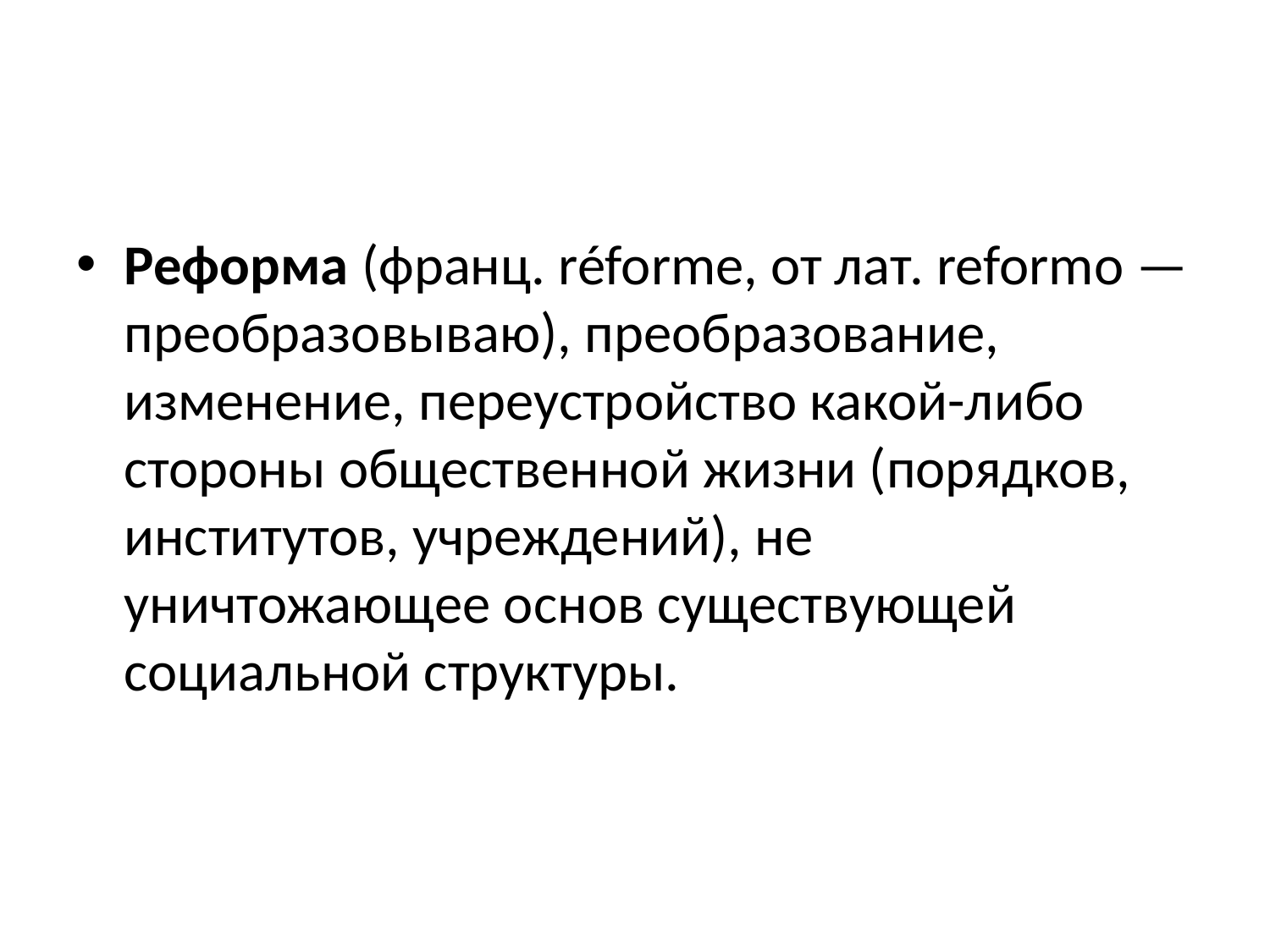

#
Реформа (франц. réforme, от лат. reformo — преобразовываю), преобразование, изменение, переустройство какой-либо стороны общественной жизни (порядков, институтов, учреждений), не уничтожающее основ существующей социальной структуры.